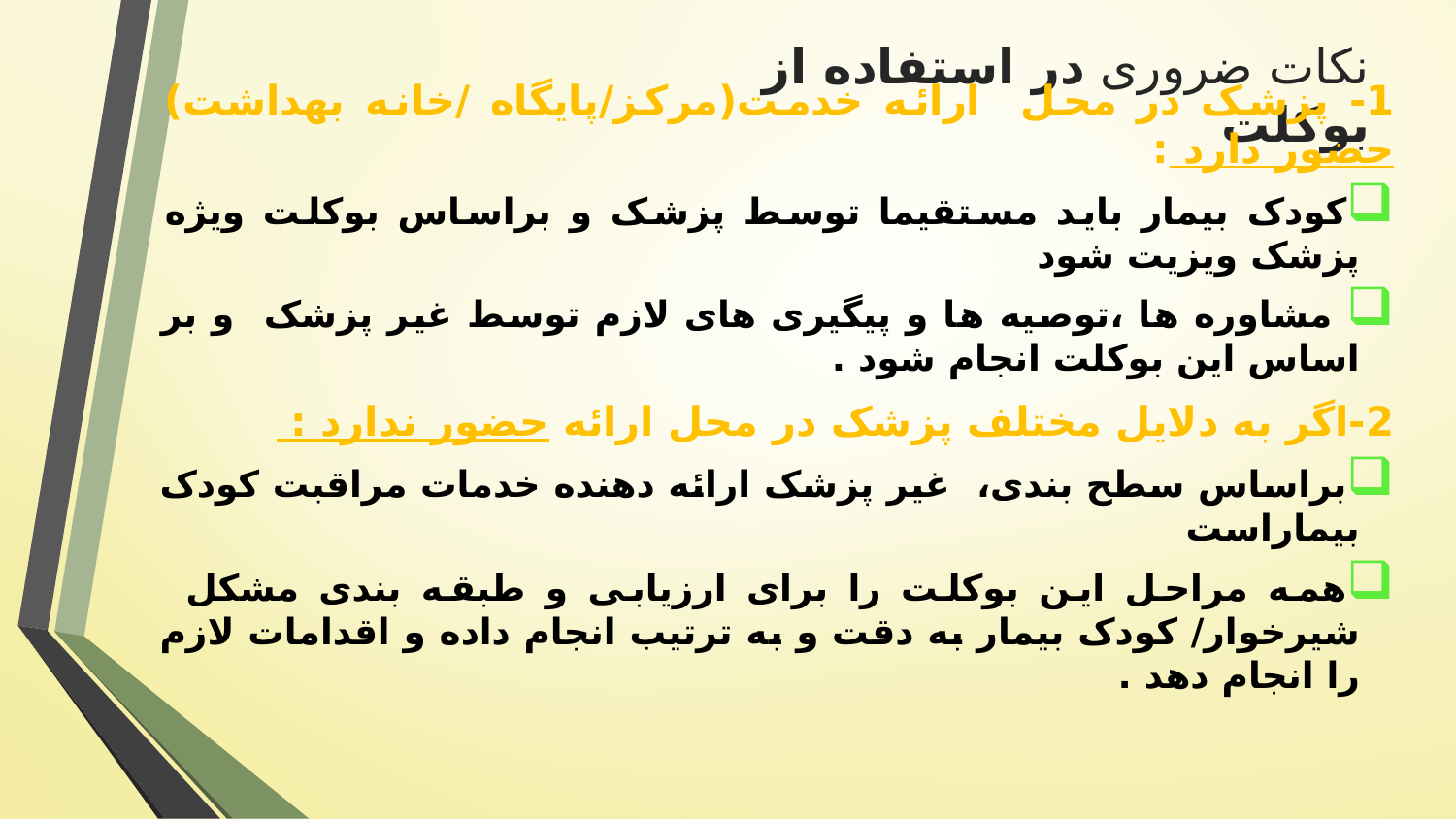

# نکات ضروری در استفاده از بوکلت
1- پزشک در محل  ارائه خدمت(مرکز/پایگاه /خانه بهداشت) حضور دارد :
کودک بیمار باید مستقیما توسط پزشک و براساس بوکلت ویژه پزشک ویزیت شود
 مشاوره ها ،توصیه ها و پیگیری های لازم توسط غیر پزشک  و بر اساس این بوکلت انجام شود .
2-اگر به دلایل مختلف پزشک در محل ارائه حضور ندارد :
براساس سطح بندی،  غیر پزشک ارائه دهنده خدمات مراقبت کودک بیماراست
همه مراحل این بوکلت را برای ارزیابی و طبقه بندی مشکل  شیرخوار/ کودک بیمار به دقت و به ترتیب انجام داده و اقدامات لازم را انجام دهد .